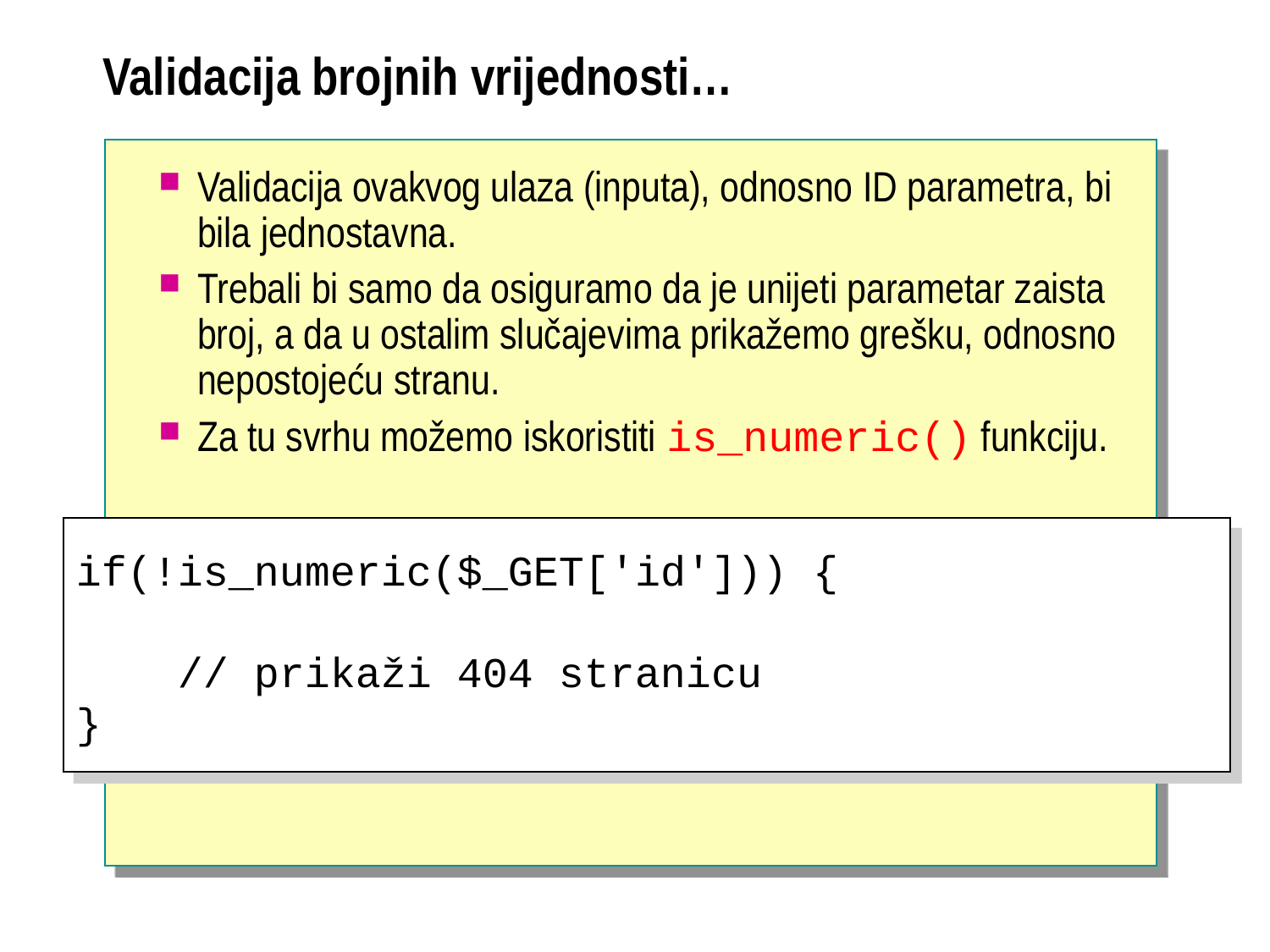

# Validacija brojnih vrijednosti…
Validacija ovakvog ulaza (inputa), odnosno ID parametra, bi bila jednostavna.
Trebali bi samo da osiguramo da je unijeti parametar zaista broj, a da u ostalim slučajevima prikažemo grešku, odnosno nepostojeću stranu.
Za tu svrhu možemo iskoristiti is_numeric() funkciju.

if(!is_numeric($_GET['id'])) {

    // prikaži 404 stranicu
}